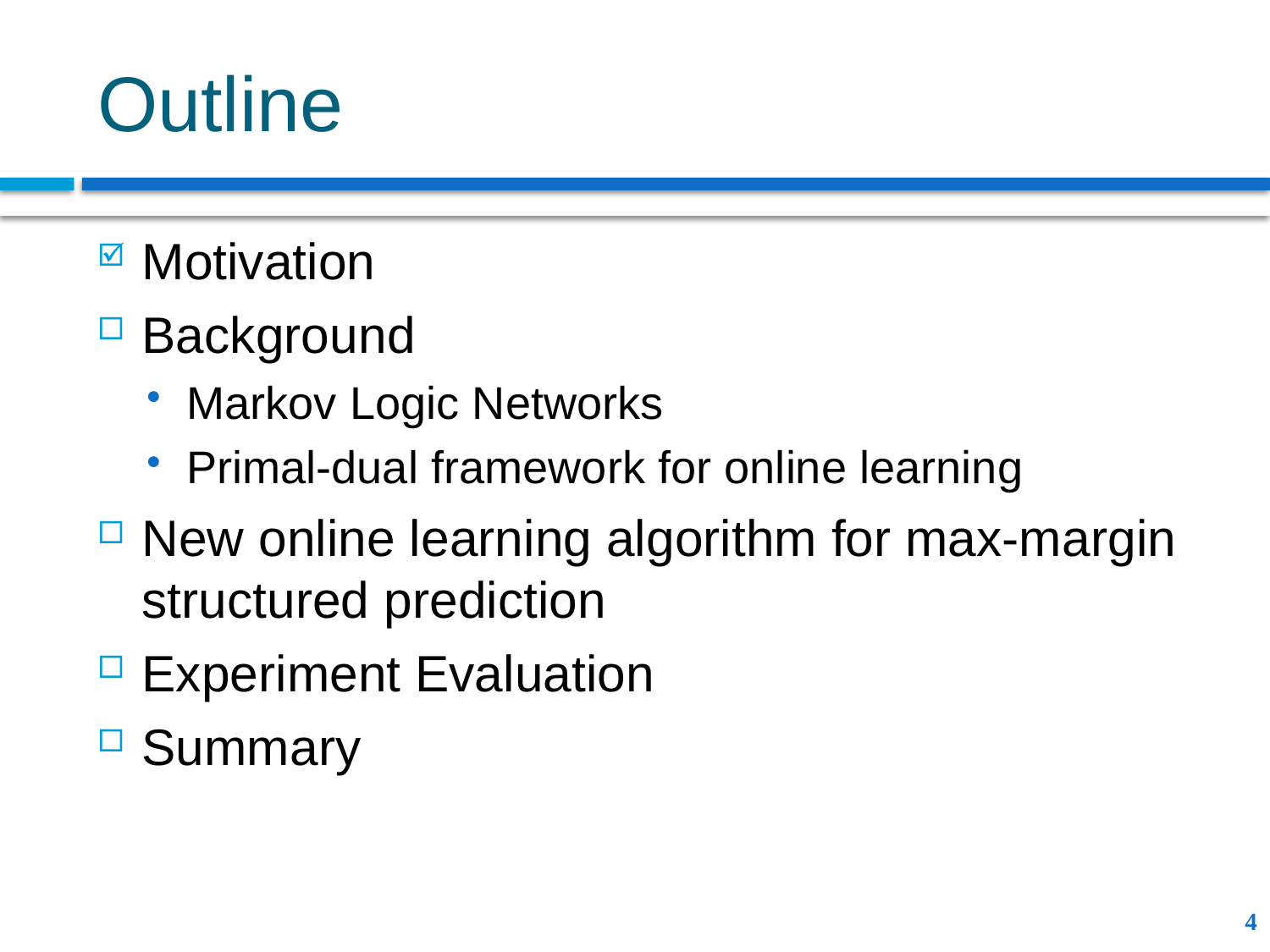

# Outline
Motivation
Background
Markov Logic Networks
Primal-dual framework for online learning
New online learning algorithm for max-margin structured prediction
Experiment Evaluation
Summary
4